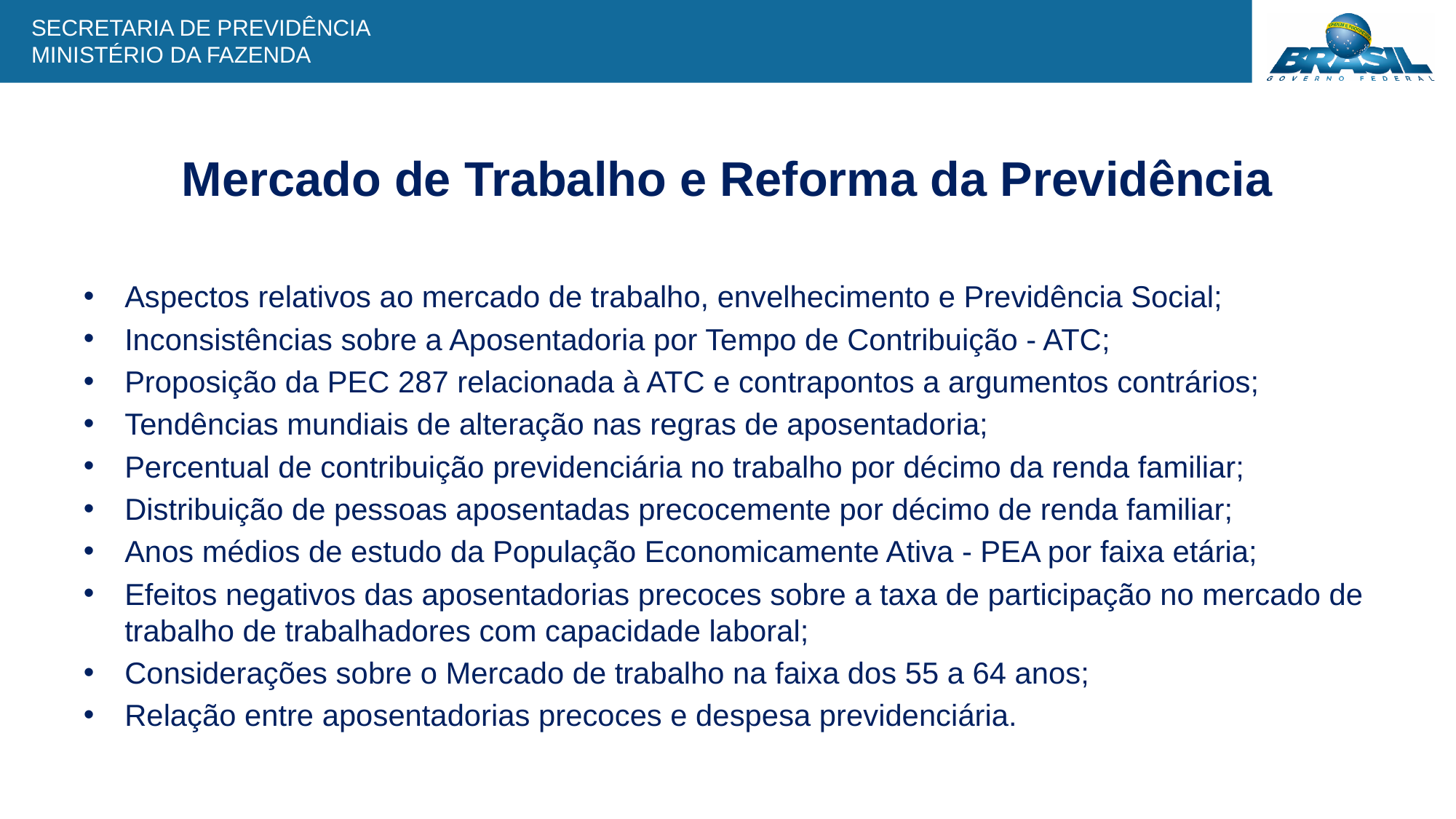

# Mercado de Trabalho e Reforma da Previdência
Aspectos relativos ao mercado de trabalho, envelhecimento e Previdência Social;
Inconsistências sobre a Aposentadoria por Tempo de Contribuição - ATC;
Proposição da PEC 287 relacionada à ATC e contrapontos a argumentos contrários;
Tendências mundiais de alteração nas regras de aposentadoria;
Percentual de contribuição previdenciária no trabalho por décimo da renda familiar;
Distribuição de pessoas aposentadas precocemente por décimo de renda familiar;
Anos médios de estudo da População Economicamente Ativa - PEA por faixa etária;
Efeitos negativos das aposentadorias precoces sobre a taxa de participação no mercado de trabalho de trabalhadores com capacidade laboral;
Considerações sobre o Mercado de trabalho na faixa dos 55 a 64 anos;
Relação entre aposentadorias precoces e despesa previdenciária.